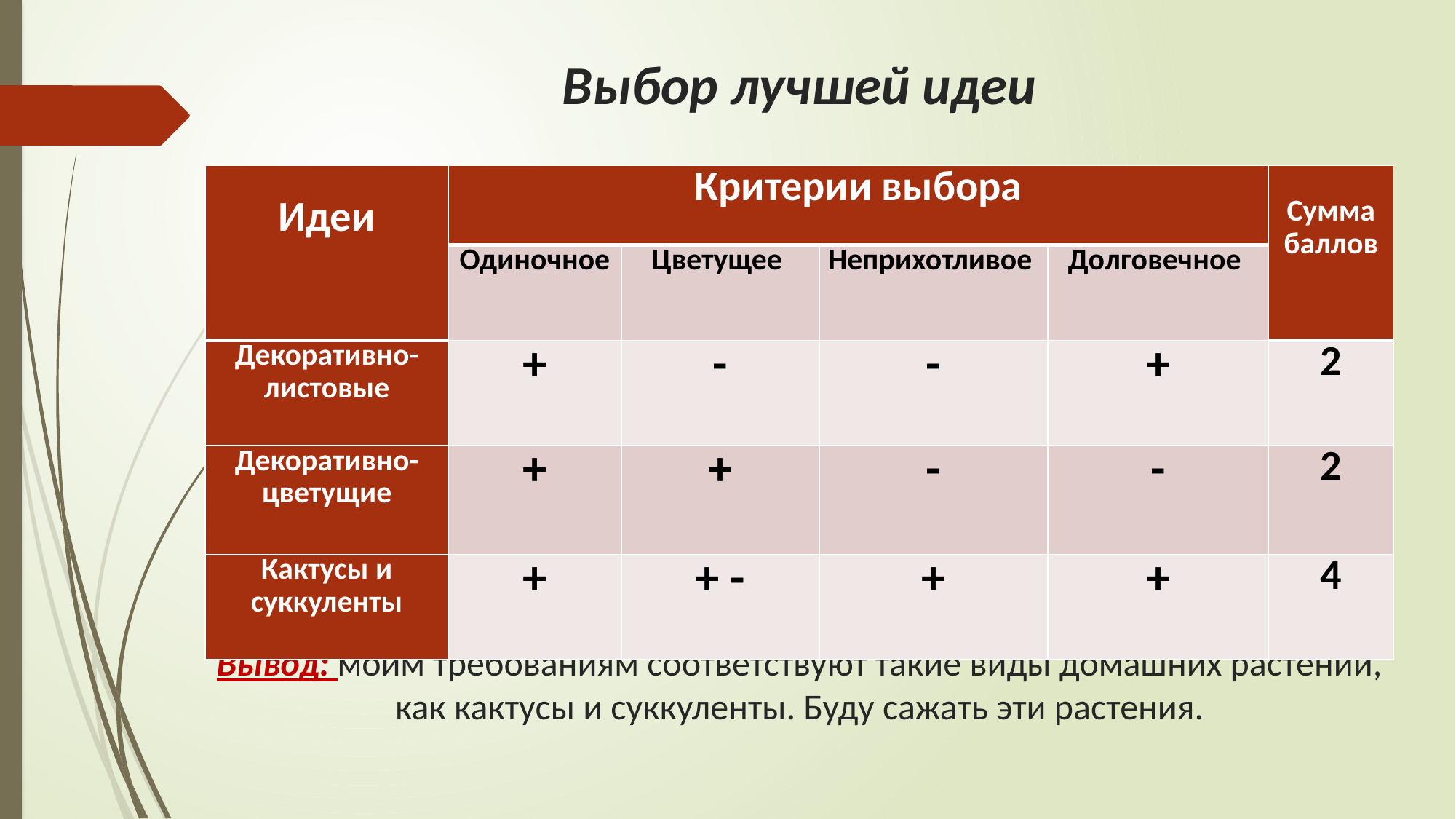

Выбор лучшей идеи
Вывод: моим требованиям соответствуют такие виды домашних растений, как кактусы и суккуленты. Буду сажать эти растения.
| Идеи | Критерии выбора |  |  |  | Сумма баллов |
| --- | --- | --- | --- | --- | --- |
|  | Одиночное | Цветущее | Неприхотливое | Долговечное |  |
| Декоративно-листовые | + | - | - | + | 2 |
| Декоративно-цветущие | + | + | - | - | 2 |
| Кактусы и суккуленты | + | + - | + | + | 4 |